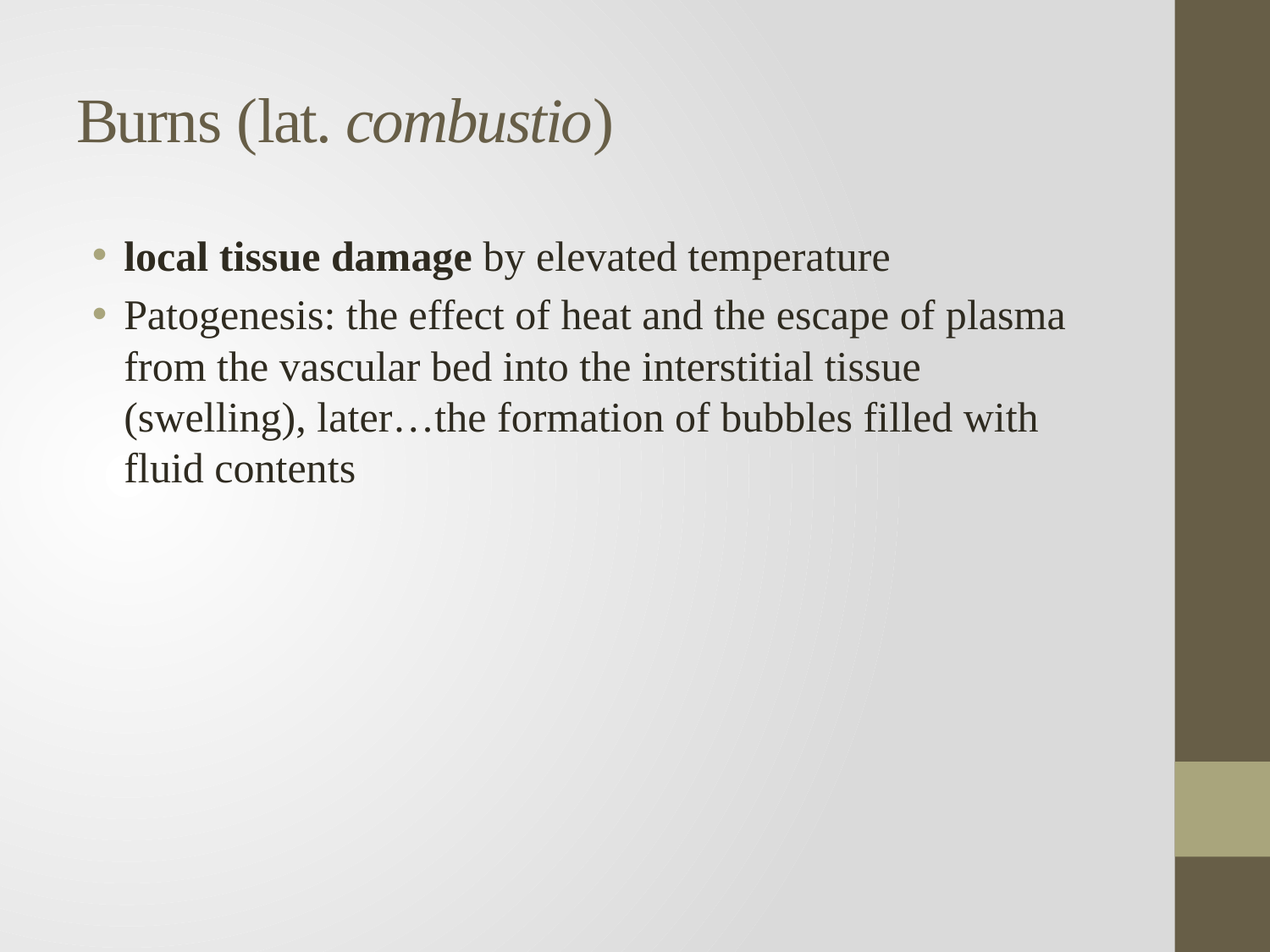

# Burns (lat. combustio)
local tissue damage by elevated temperature
Patogenesis: the effect of heat and the escape of plasma from the vascular bed into the interstitial tissue (swelling), later…the formation of bubbles filled with fluid contents